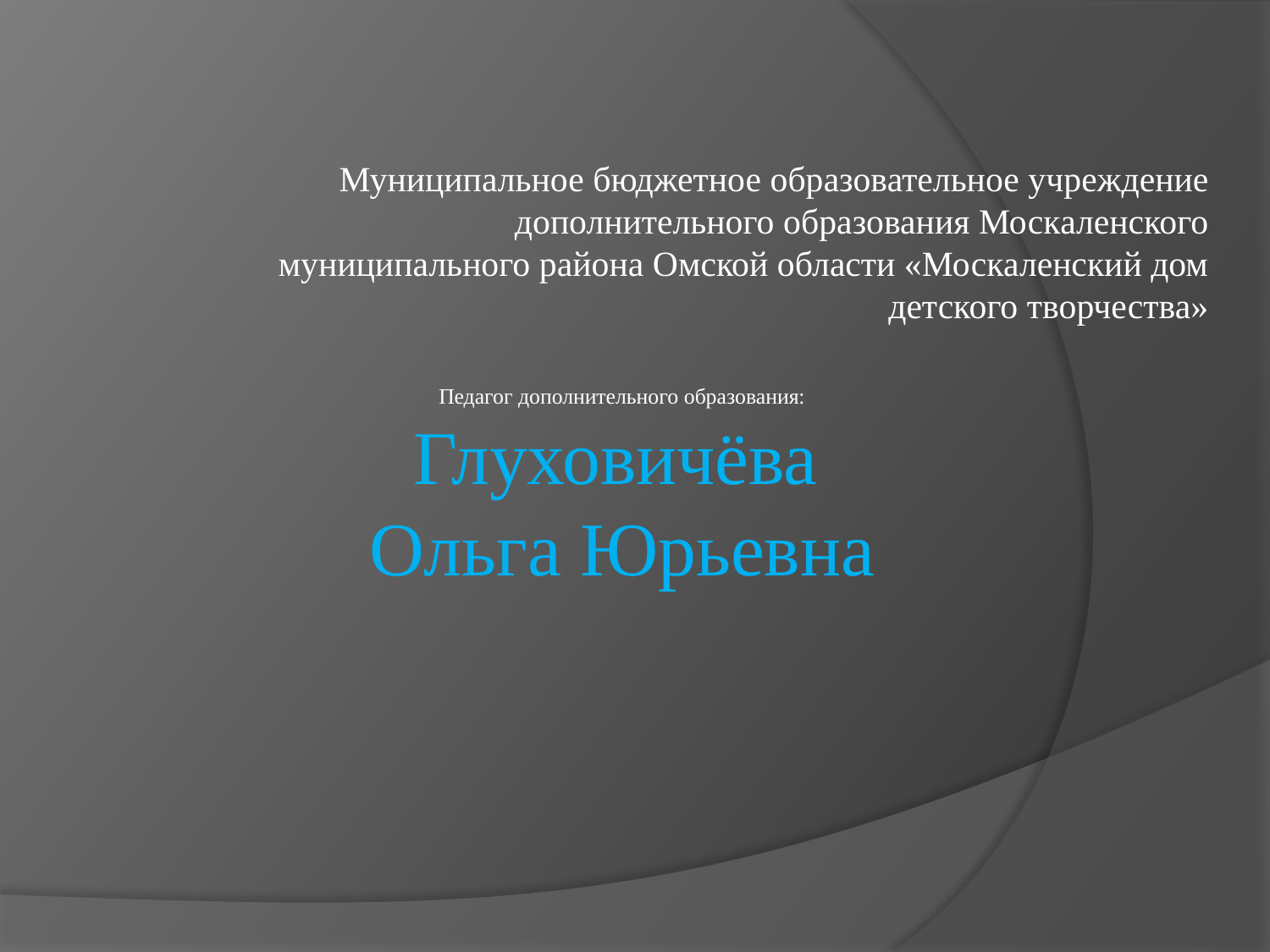

Муниципальное бюджетное образовательное учреждение дополнительного образования Москаленского муниципального района Омской области «Москаленский дом детского творчества»
# Педагог дополнительного образования: Глуховичёва Ольга Юрьевна